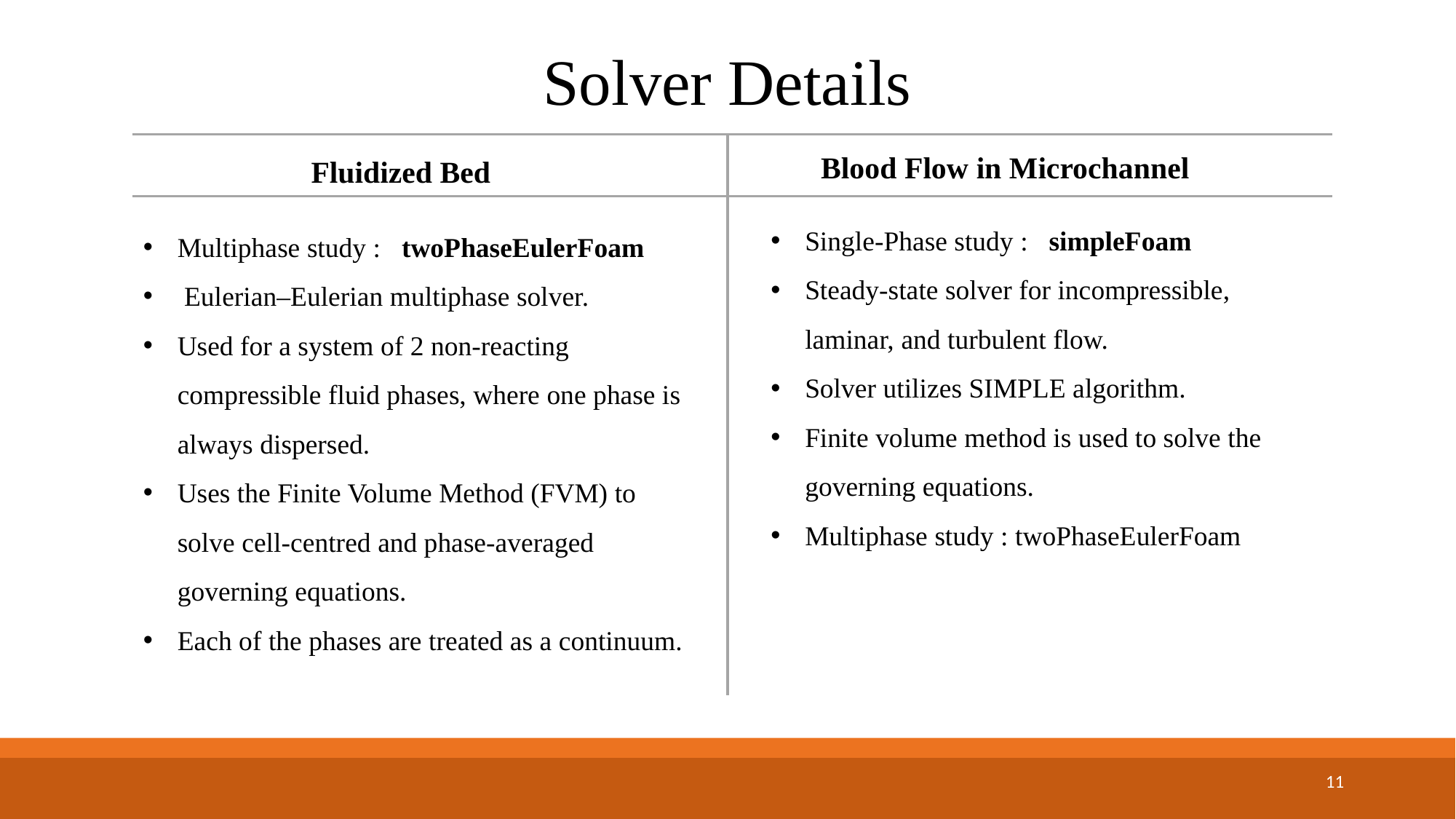

# Solver Details
Blood Flow in Microchannel
Fluidized Bed
Single-Phase study :   simpleFoam
Steady-state solver for incompressible, laminar, and turbulent flow.
Solver utilizes SIMPLE algorithm.
Finite volume method is used to solve the governing equations.
Multiphase study : twoPhaseEulerFoam

Multiphase study :   twoPhaseEulerFoam
 Eulerian–Eulerian multiphase solver.
Used for a system of 2 non-reacting compressible fluid phases, where one phase is always dispersed.
Uses the Finite Volume Method (FVM) to solve cell-centred and phase-averaged governing equations.
Each of the phases are treated as a continuum.

11